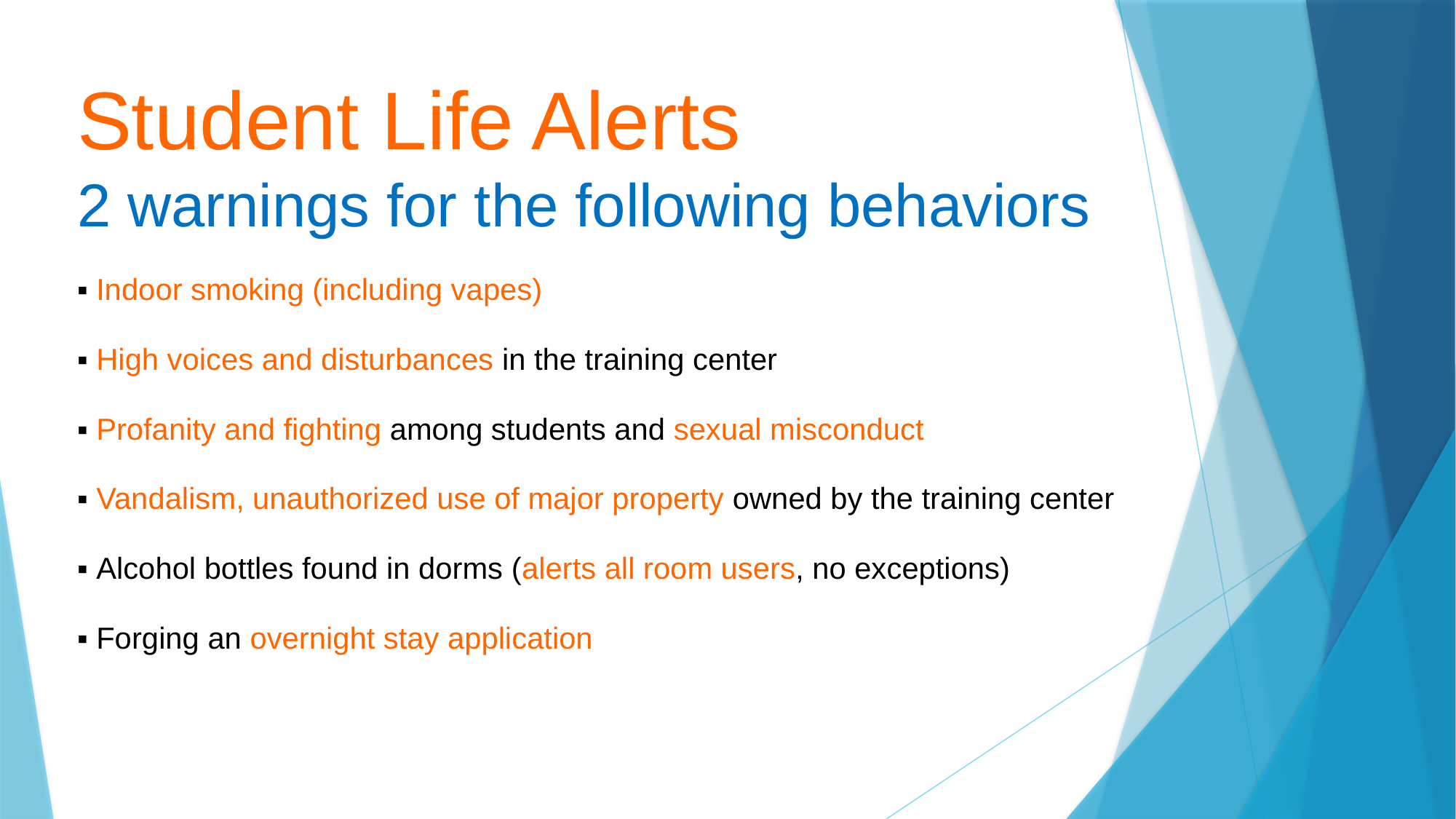

Student Life Alerts
2 warnings for the following behaviors
▪ Indoor smoking (including vapes)
▪ High voices and disturbances in the training center
▪ Profanity and fighting among students and sexual misconduct
▪ Vandalism, unauthorized use of major property owned by the training center
▪ Alcohol bottles found in dorms (alerts all room users, no exceptions)
▪ Forging an overnight stay application